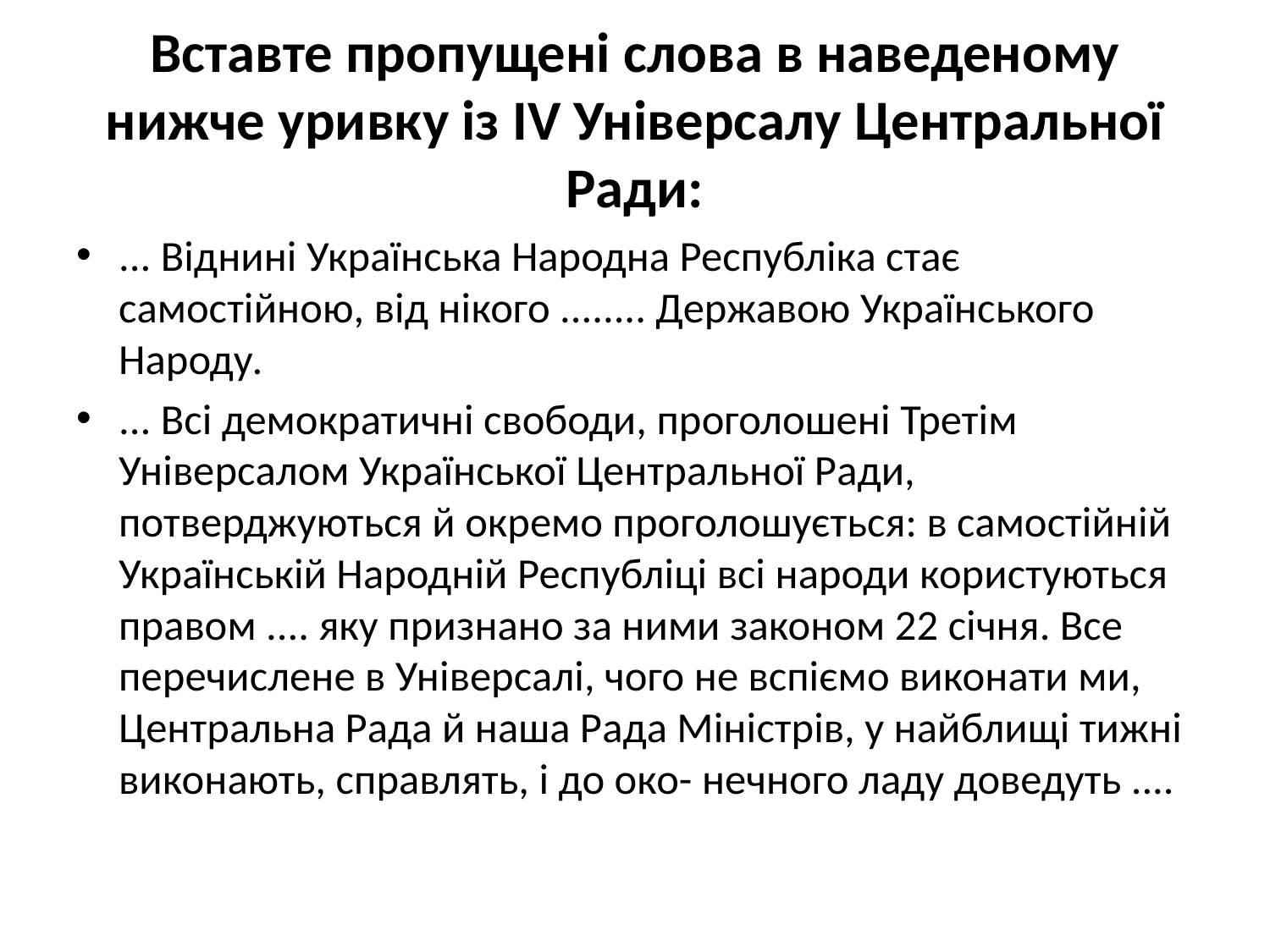

# Вставте пропущені слова в наведеному нижче уривку із IV Універсалу Центральної Ради:
... Віднині Українська Народна Республіка стає самостійною, від нікого ........ Державою Українського Народу.
... Всі демократичні свободи, проголошені Третім Універсалом Української Центральної Ради, потверджуються й окремо проголошується: в самостійній Українській Народній Республіці всі народи користуються правом .... яку признано за ними законом 22 січня. Все перечислене в Універсалі, чого не вспіємо виконати ми, Центральна Рада й наша Рада Міністрів, у найблищі тижні виконають, справлять, і до око- нечного ладу доведуть ....